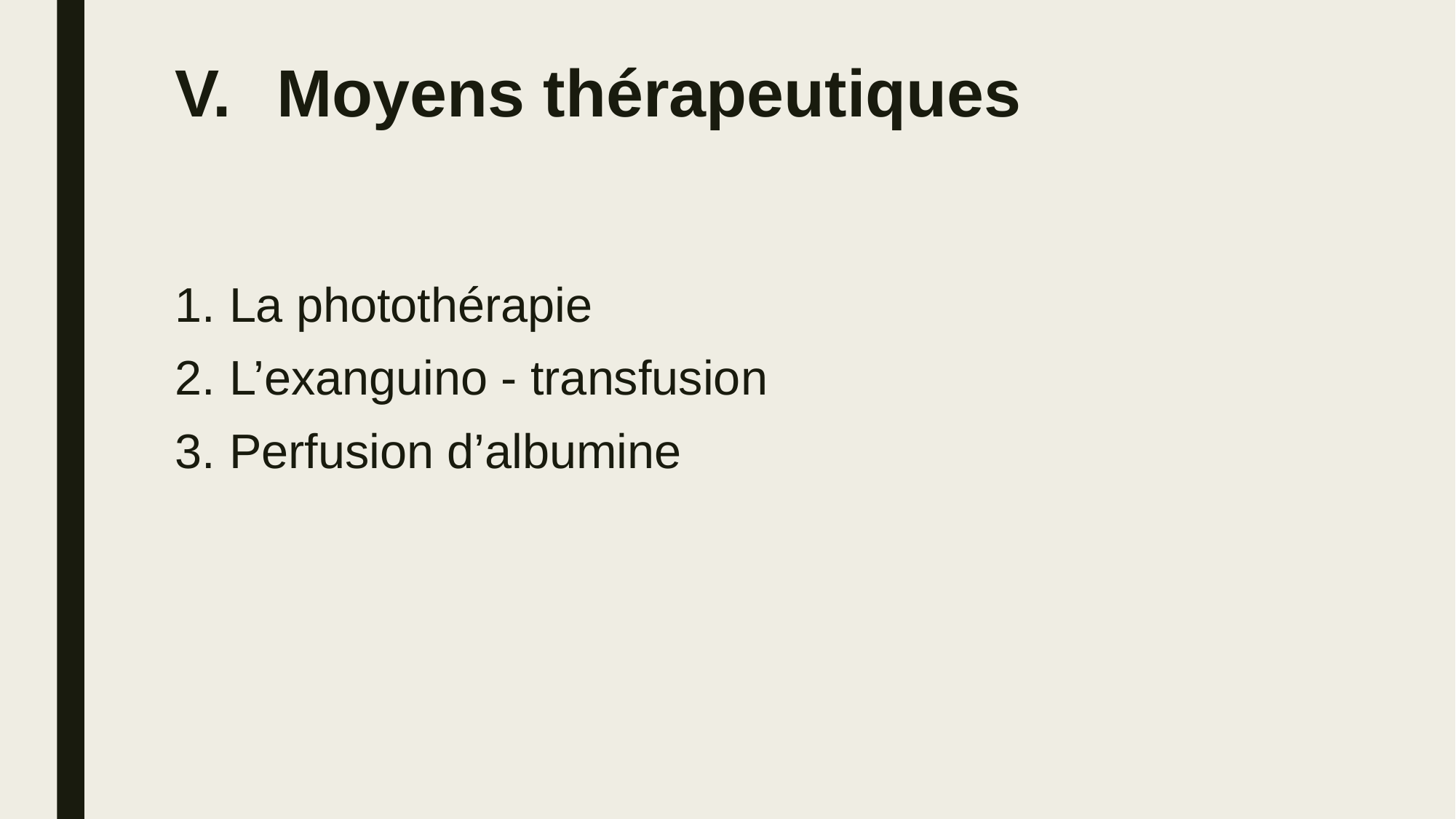

# Moyens thérapeutiques
La photothérapie
L’exanguino - transfusion
Perfusion d’albumine